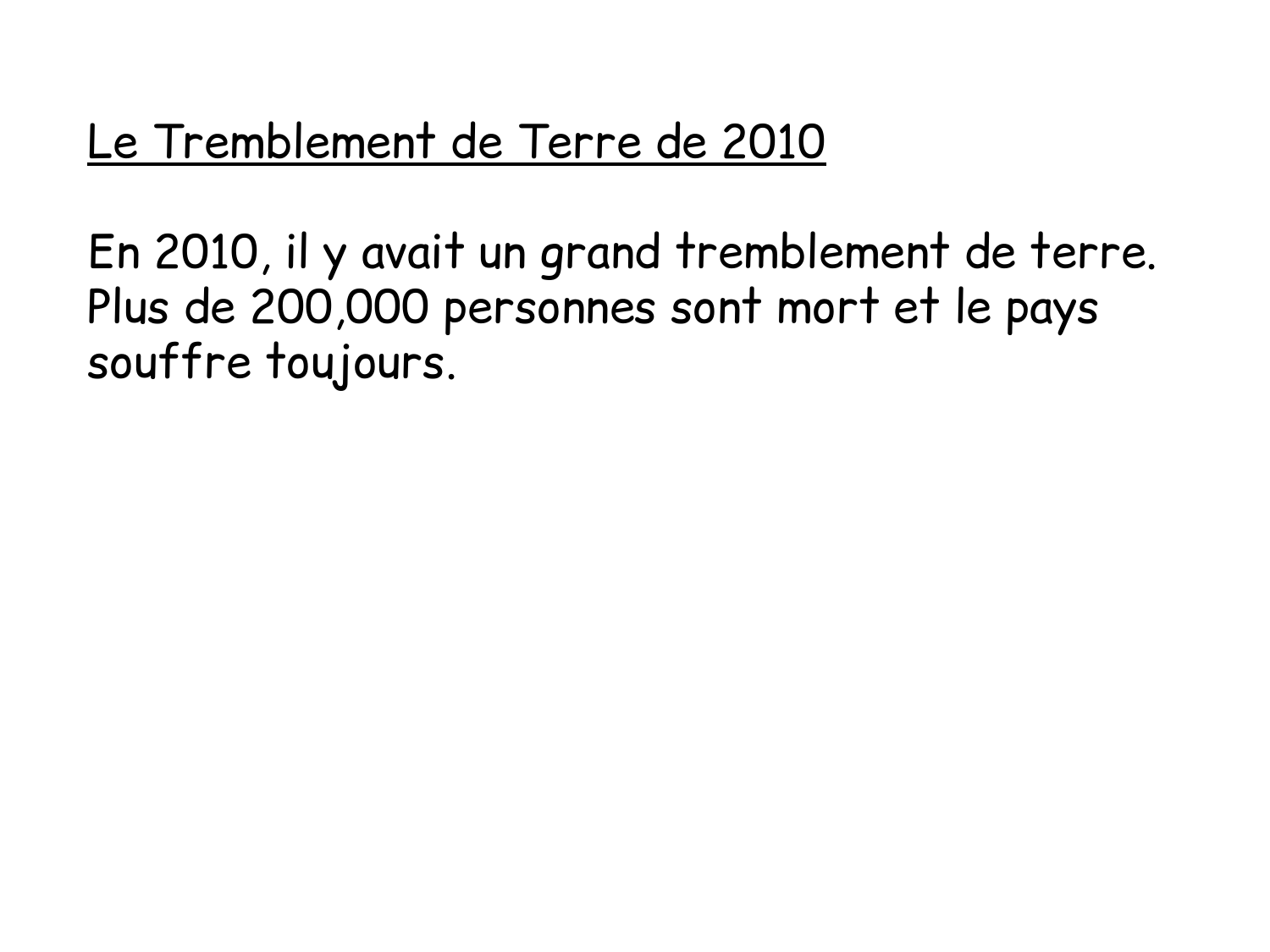

Le Tremblement de Terre de 2010

En 2010, il y avait un grand tremblement de terre. Plus de 200,000 personnes sont mort et le pays souffre toujours.